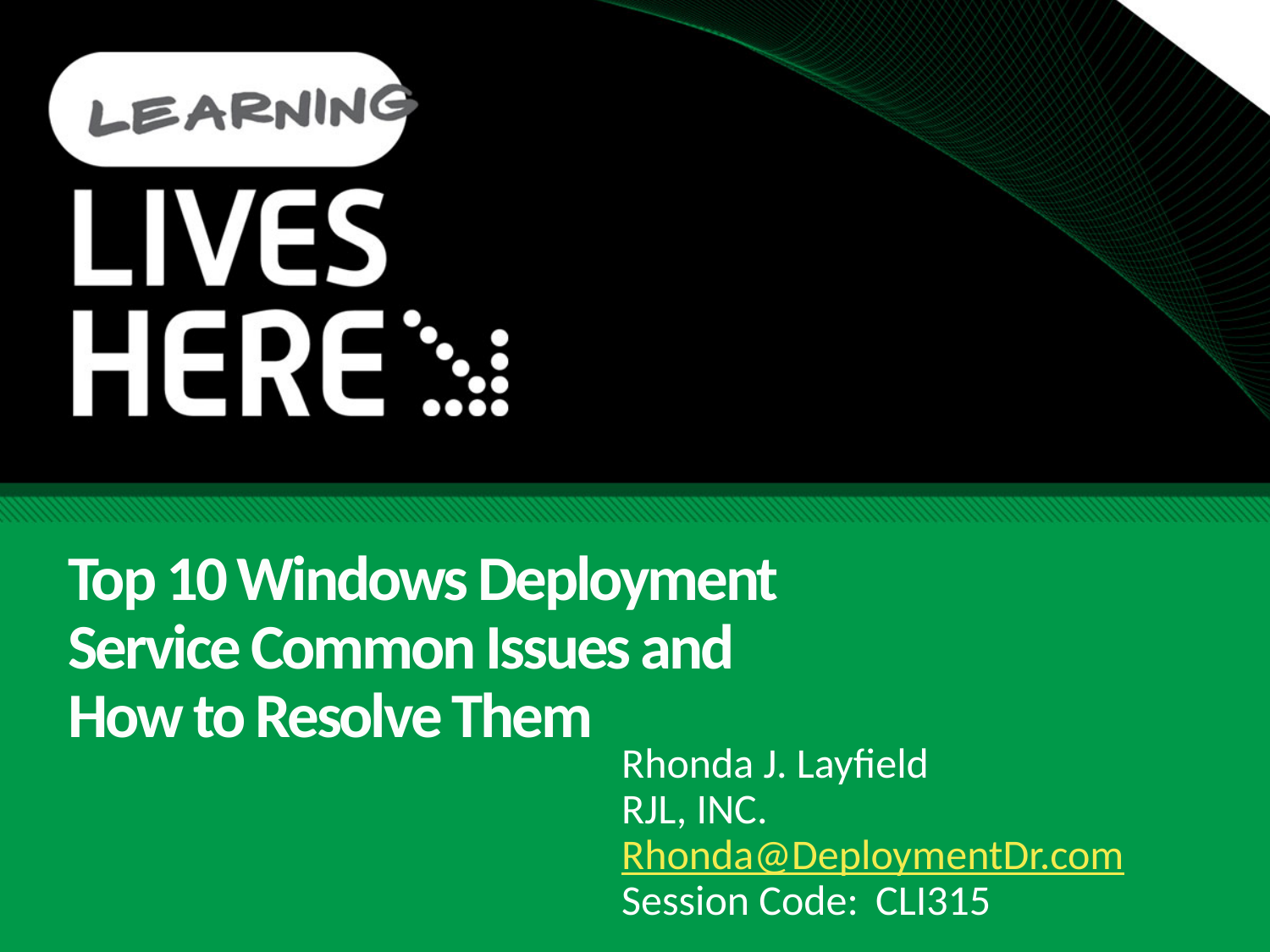

# Top 10 Windows Deployment Service Common Issues and How to Resolve Them
Rhonda J. Layfield
RJL, INC.
Rhonda@DeploymentDr.com
Session Code:	CLI315